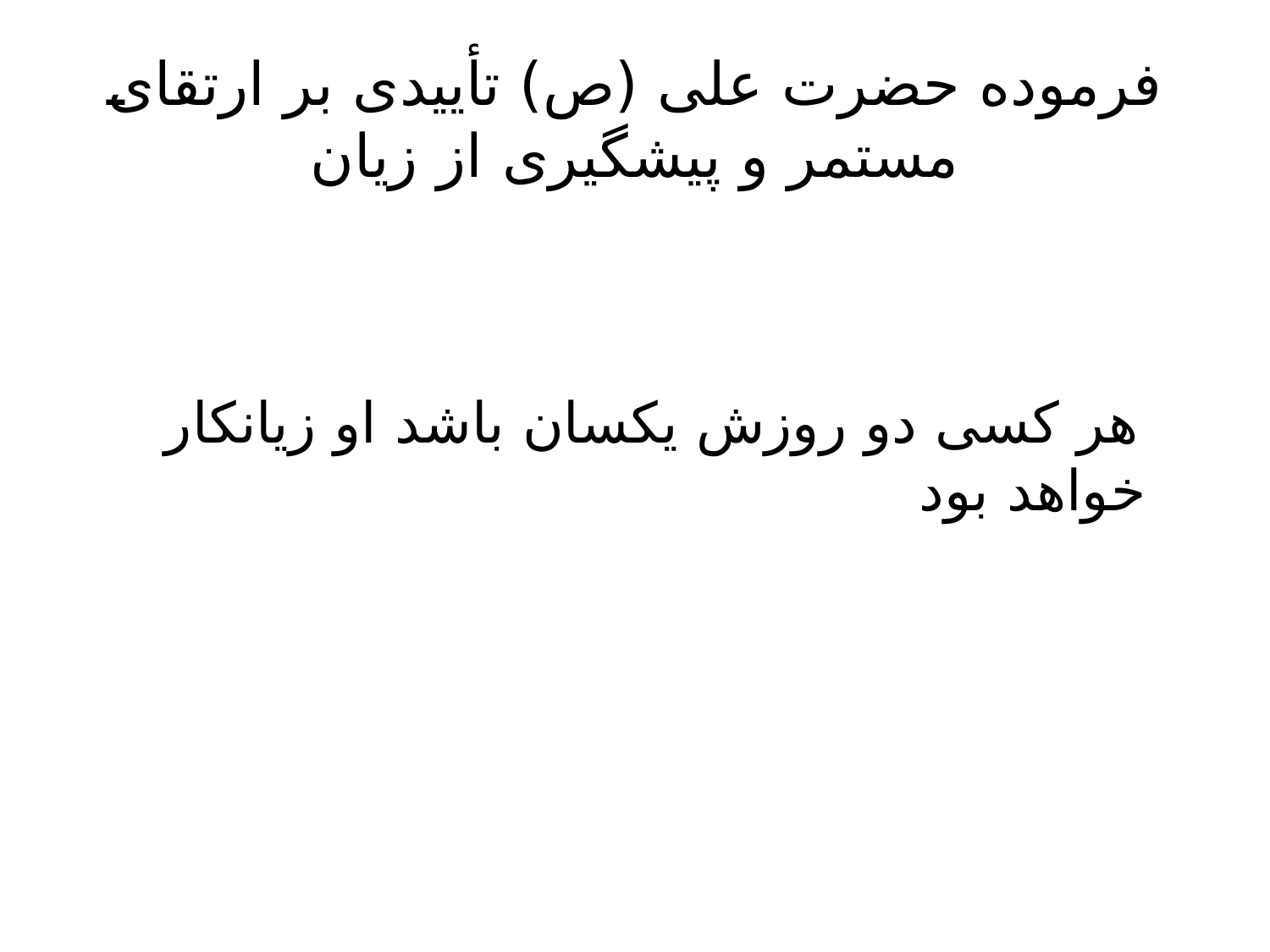

# فرموده حضرت علی (ص) تأییدی بر ارتقای مستمر و پیشگیری از زیان

   هر کسی دو روزش یکسان باشد او زیانکار خواهد بود